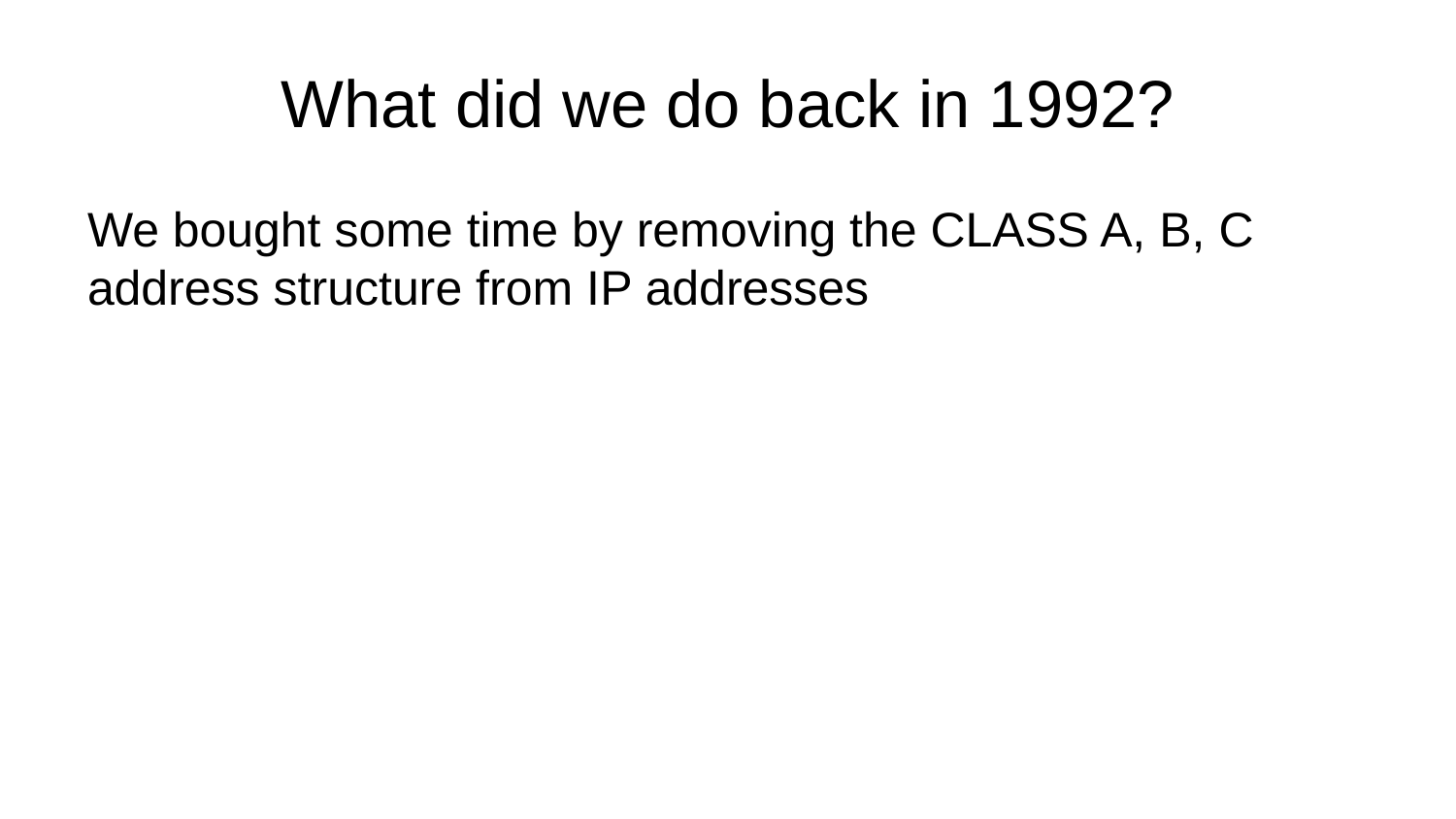

# What did we do back in 1992?
We bought some time by removing the CLASS A, B, C address structure from IP addresses